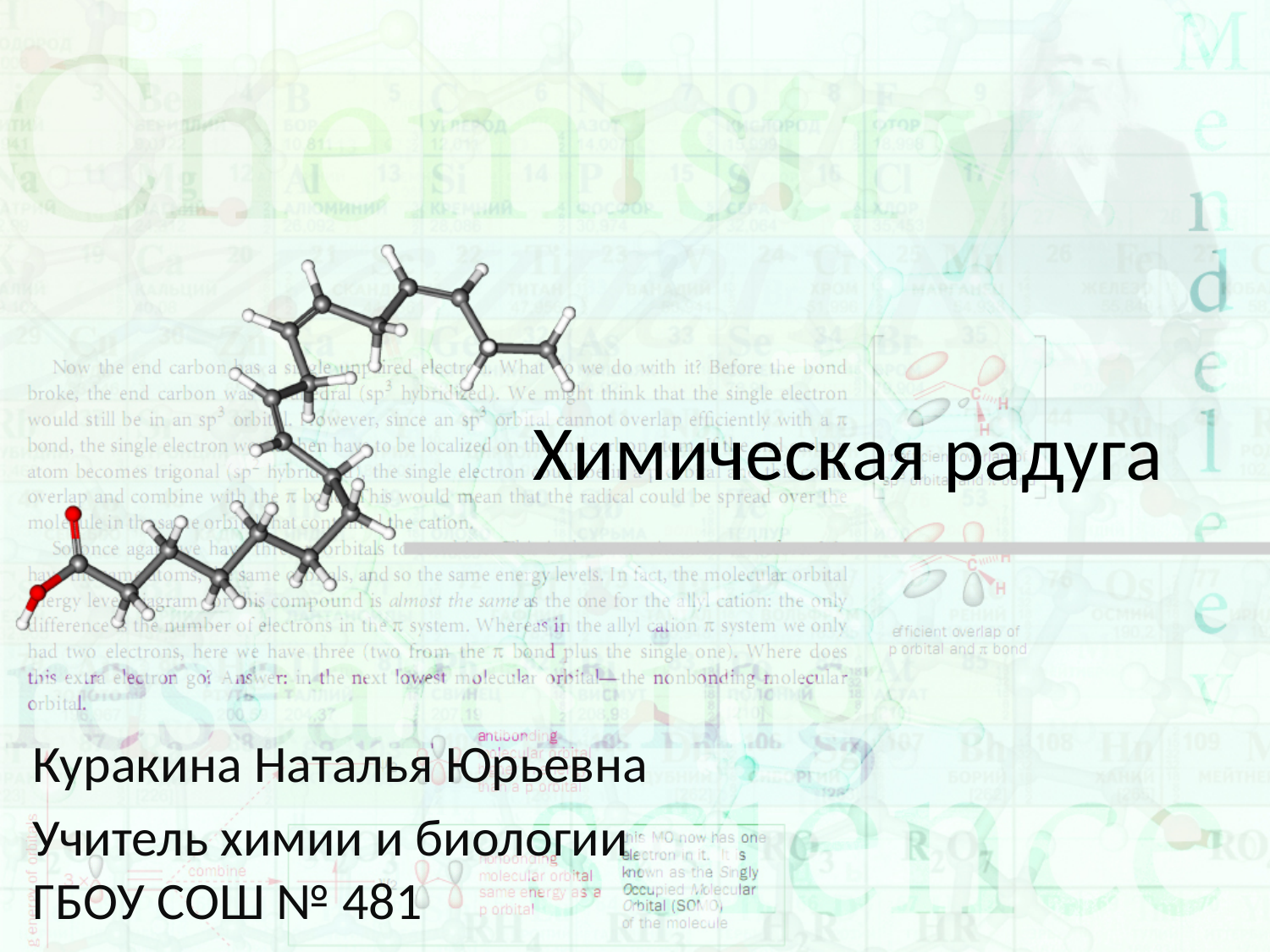

# Химическая радуга
Куракина Наталья Юрьевна
Учитель химии и биологии ГБОУ СОШ № 481